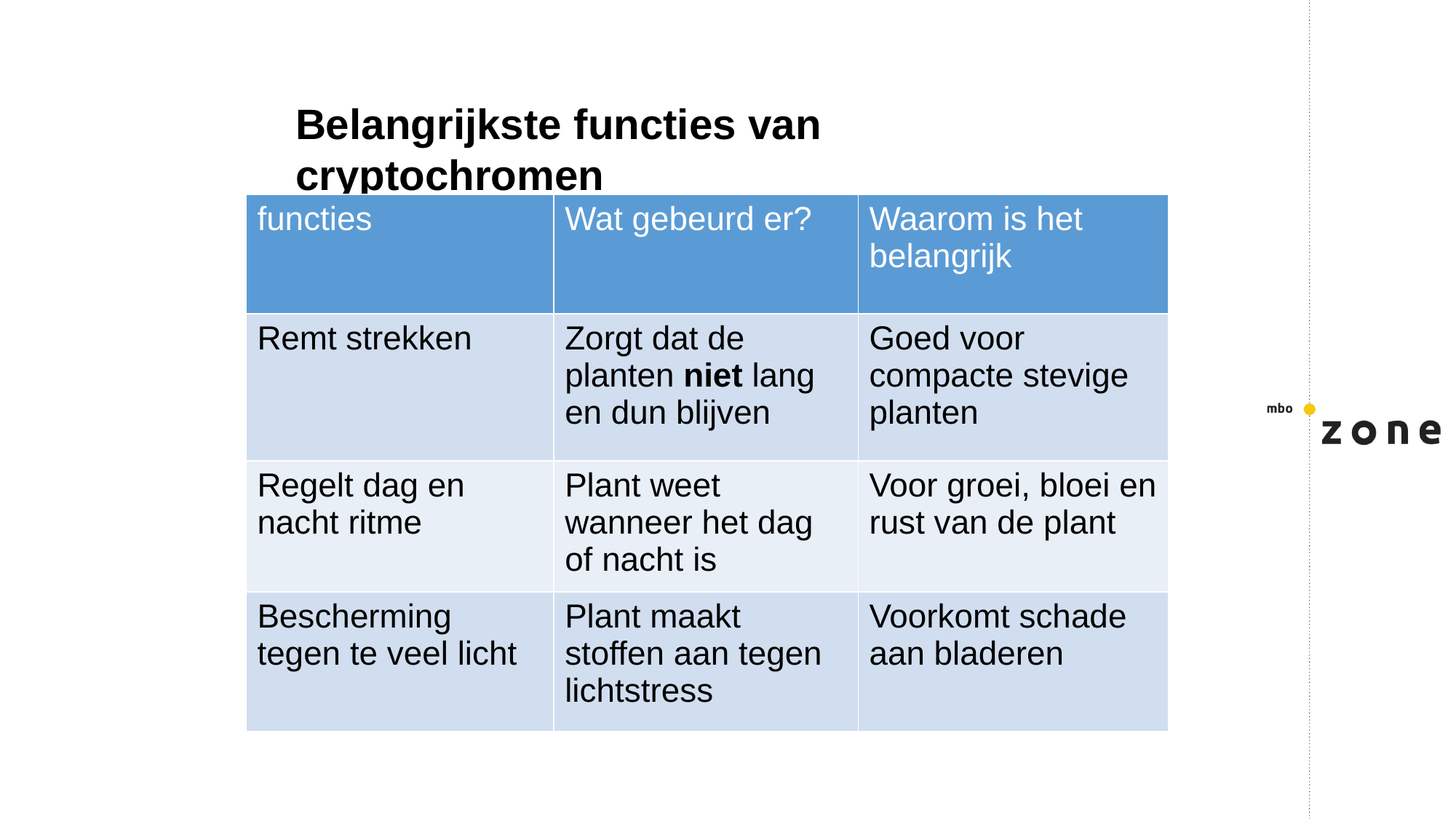

Belangrijkste functies van cryptochromen

| functies | Wat gebeurd er? | Waarom is het belangrijk |
| --- | --- | --- |
| Remt strekken | Zorgt dat de planten niet lang en dun blijven | Goed voor compacte stevige planten |
| Regelt dag en nacht ritme | Plant weet wanneer het dag of nacht is | Voor groei, bloei en rust van de plant |
| Bescherming tegen te veel licht | Plant maakt stoffen aan tegen lichtstress | Voorkomt schade aan bladeren |